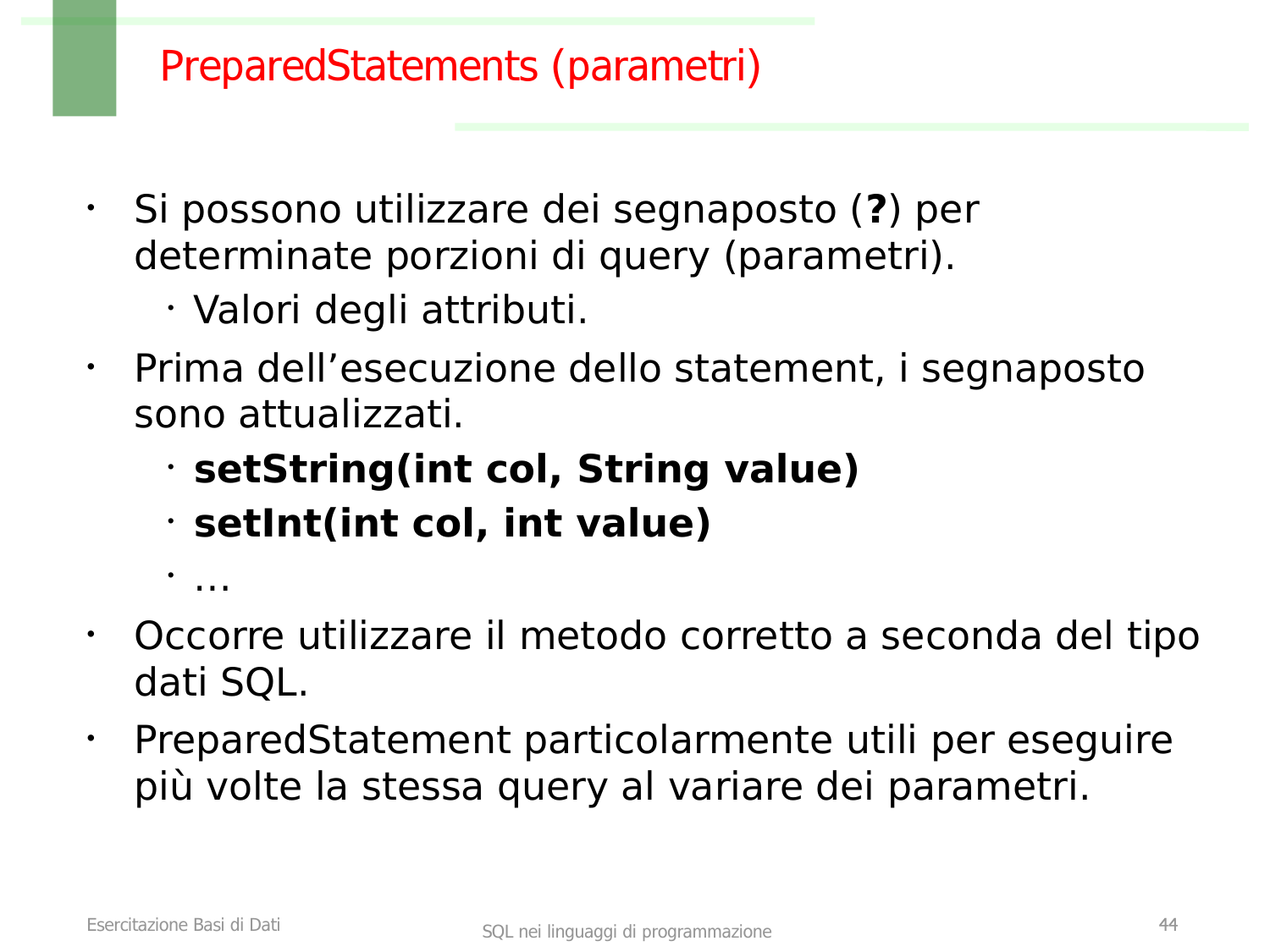

# PreparedStatements (parametri)
Si possono utilizzare dei segnaposto (?) per determinate porzioni di query (parametri).
Valori degli attributi.
Prima dell’esecuzione dello statement, i segnaposto sono attualizzati.
setString(int col, String value)
setInt(int col, int value)
…
Occorre utilizzare il metodo corretto a seconda del tipo dati SQL.
PreparedStatement particolarmente utili per eseguire più volte la stessa query al variare dei parametri.
SQL nei linguaggi di programmazione